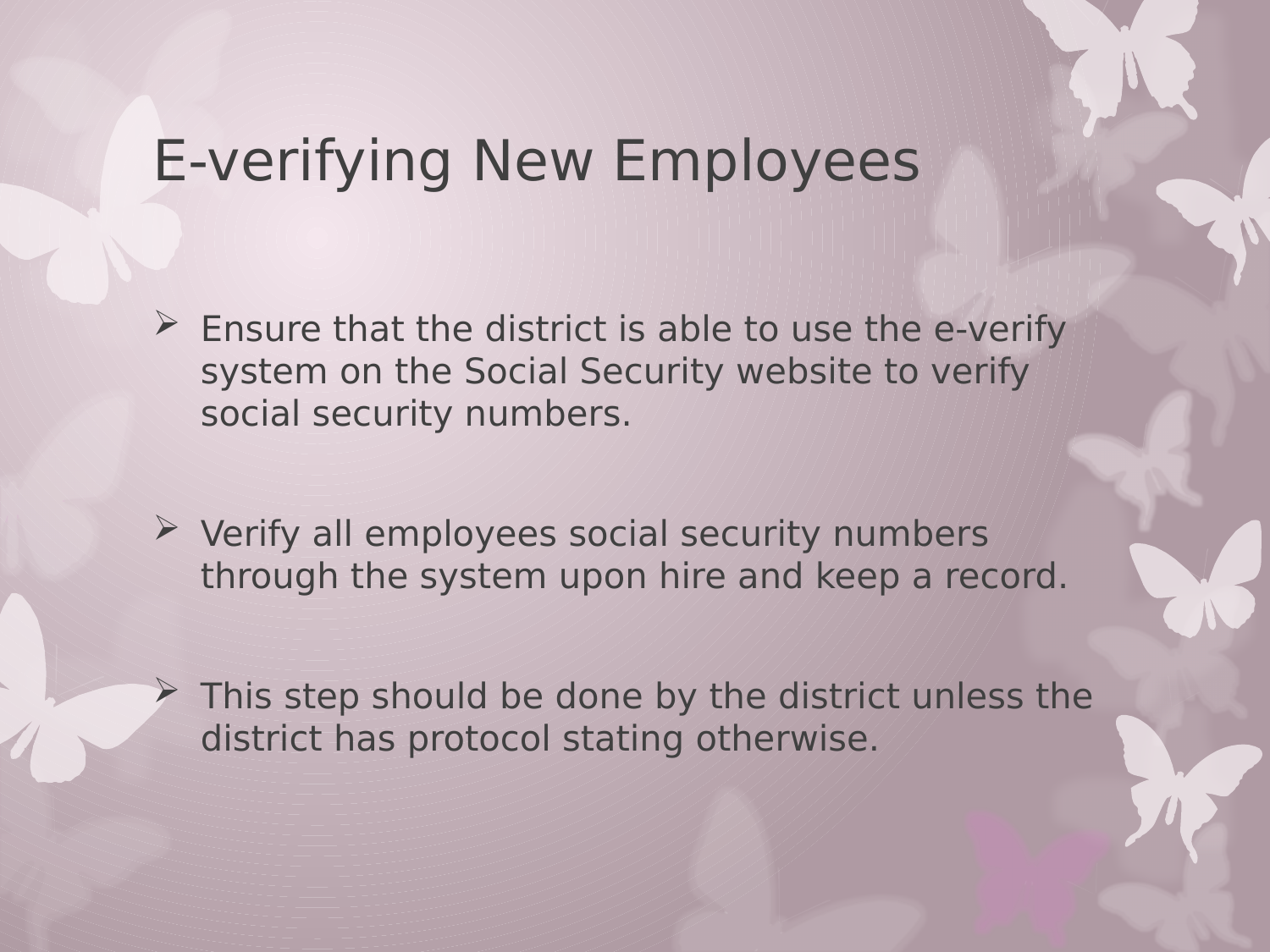

# E-verifying New Employees
Ensure that the district is able to use the e-verify system on the Social Security website to verify social security numbers.

Verify all employees social security numbers through the system upon hire and keep a record.

This step should be done by the district unless the district has protocol stating otherwise.